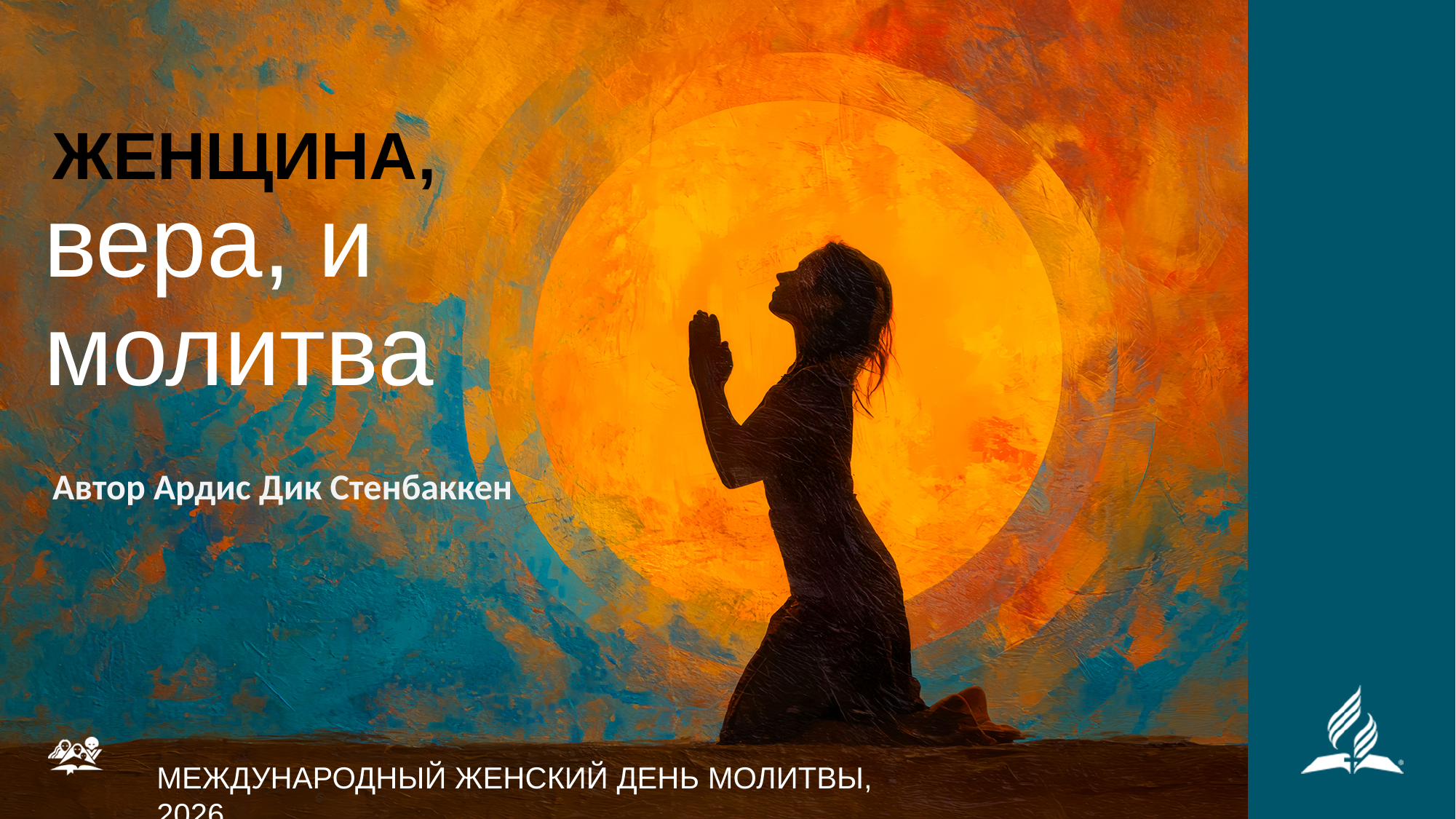

ЖЕНЩИНА,
вера, и молитва
Автор Ардис Дик Стенбаккен

МЕЖДУНАРОДНЫЙ ЖЕНСКИЙ ДЕНЬ МОЛИТВЫ, 2026